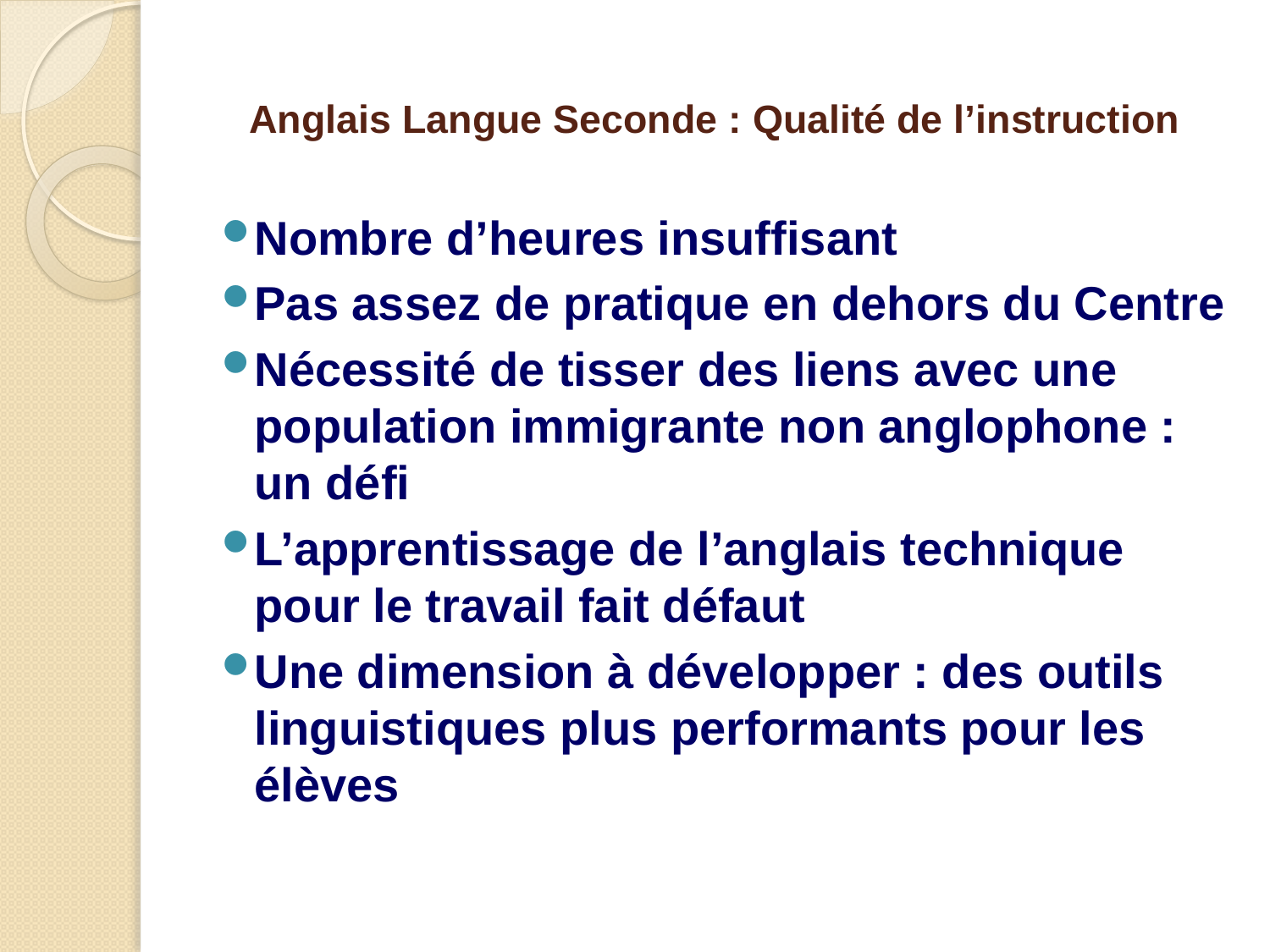

# Anglais Langue Seconde : Qualité de l’instruction
Nombre d’heures insuffisant
Pas assez de pratique en dehors du Centre
Nécessité de tisser des liens avec une population immigrante non anglophone : un défi
L’apprentissage de l’anglais technique pour le travail fait défaut
Une dimension à développer : des outils linguistiques plus performants pour les élèves